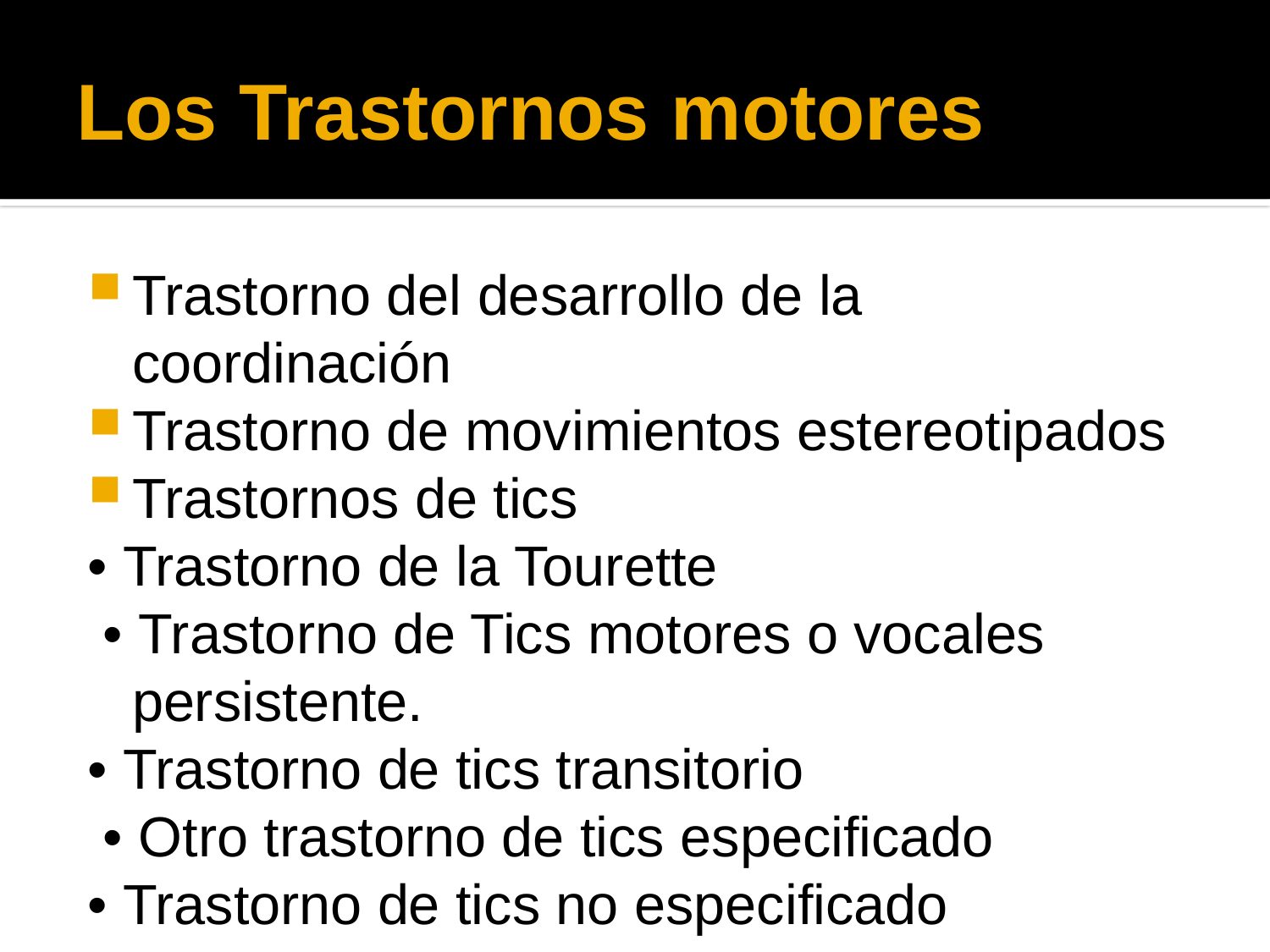

# Los Trastornos motores
Trastorno del desarrollo de la coordinación
Trastorno de movimientos estereotipados
Trastornos de tics
• Trastorno de la Tourette
 • Trastorno de Tics motores o vocales persistente.
• Trastorno de tics transitorio
 • Otro trastorno de tics especificado
• Trastorno de tics no especificado